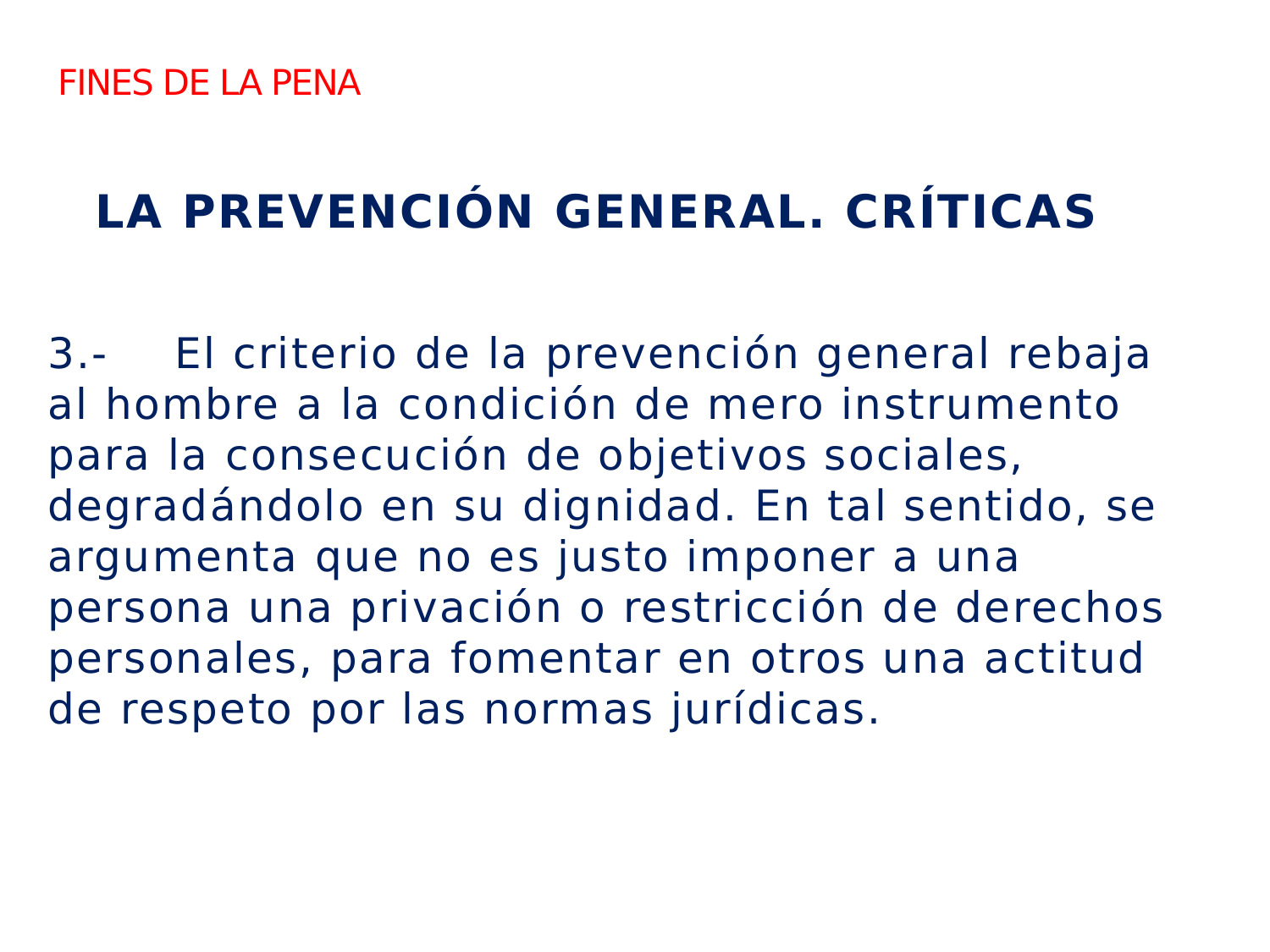

# FINES DE LA pena
LA PREVENCIÓN GENERAL. CRÍTICAS

3.-	El criterio de la prevención general rebaja al hombre a la condición de mero instrumento para la consecución de objetivos sociales, degradándolo en su dignidad. En tal sentido, se argumenta que no es justo imponer a una persona una privación o restricción de derechos personales, para fomentar en otros una actitud de respeto por las normas jurídicas.

22
Sebastian Valenzuela A. /El Salvador /Marzo 2013